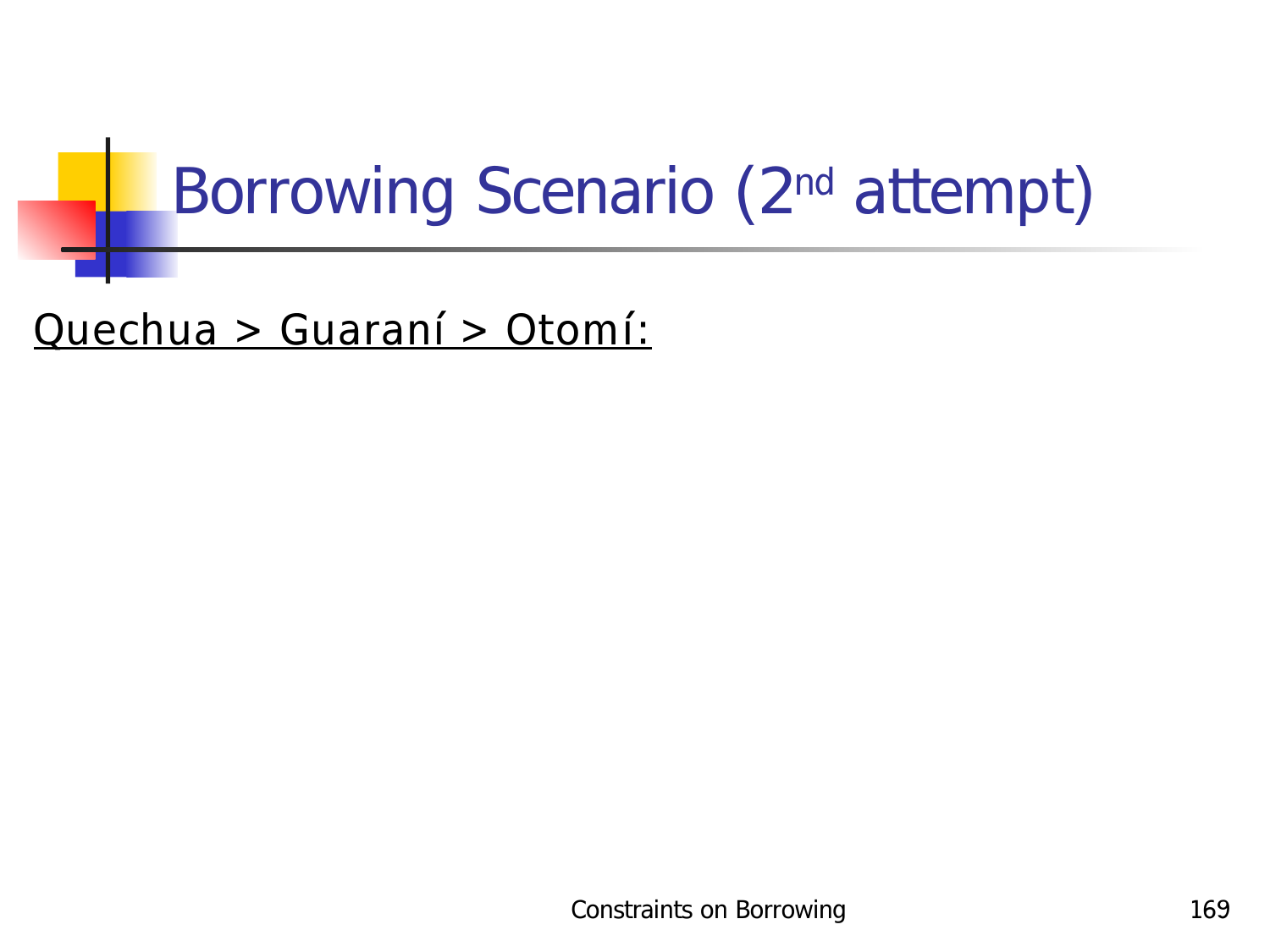

# Borrowing Scenario (2nd attempt)
Quechua > Guaraní > Otomí:
Constraints on Borrowing
169